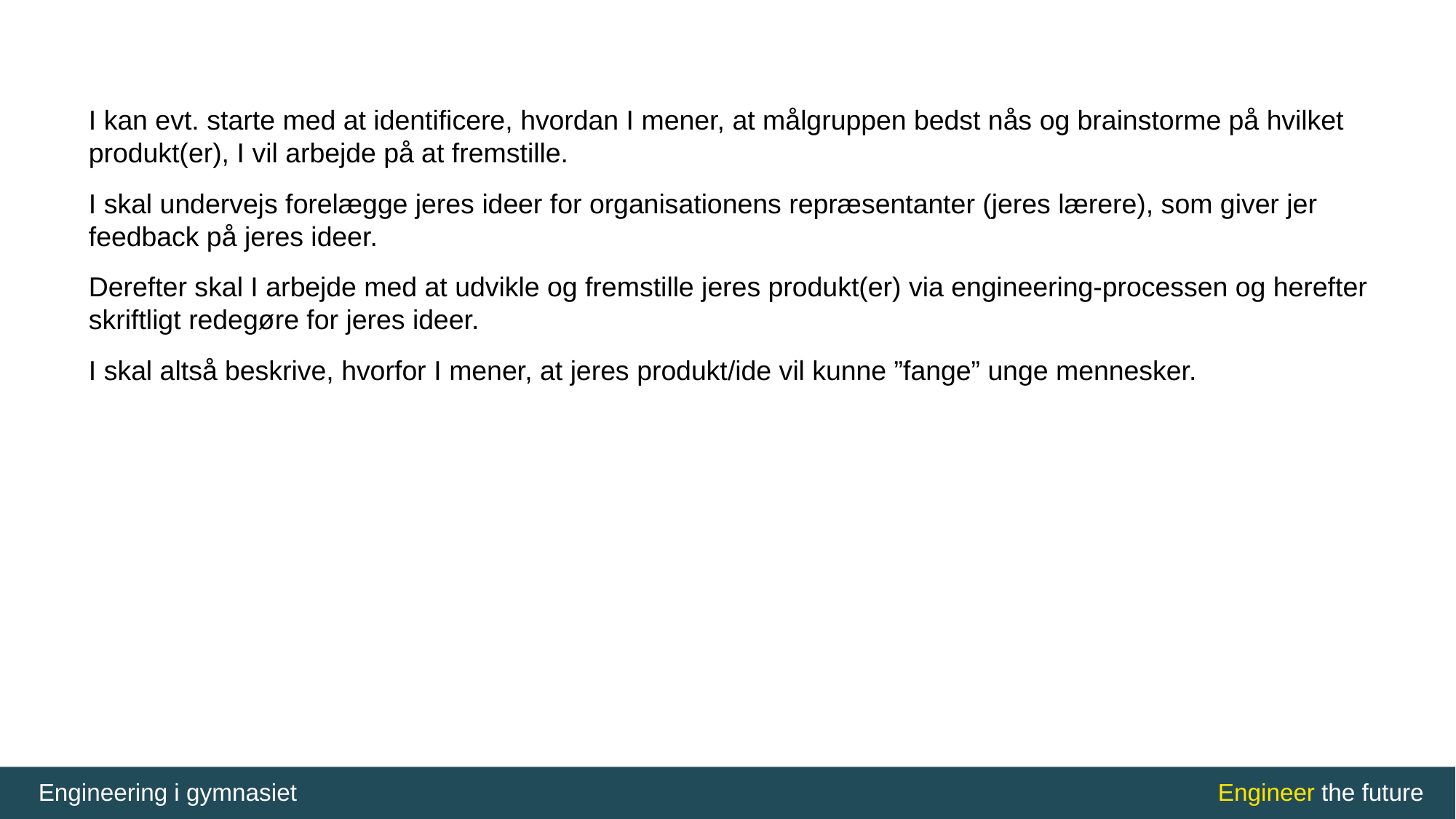

I kan evt. starte med at identificere, hvordan I mener, at målgruppen bedst nås og brainstorme på hvilket produkt(er), I vil arbejde på at fremstille.
I skal undervejs forelægge jeres ideer for organisationens repræsentanter (jeres lærere), som giver jer feedback på jeres ideer.
Derefter skal I arbejde med at udvikle og fremstille jeres produkt(er) via engineering-processen og herefter skriftligt redegøre for jeres ideer.
I skal altså beskrive, hvorfor I mener, at jeres produkt/ide vil kunne ”fange” unge mennesker.